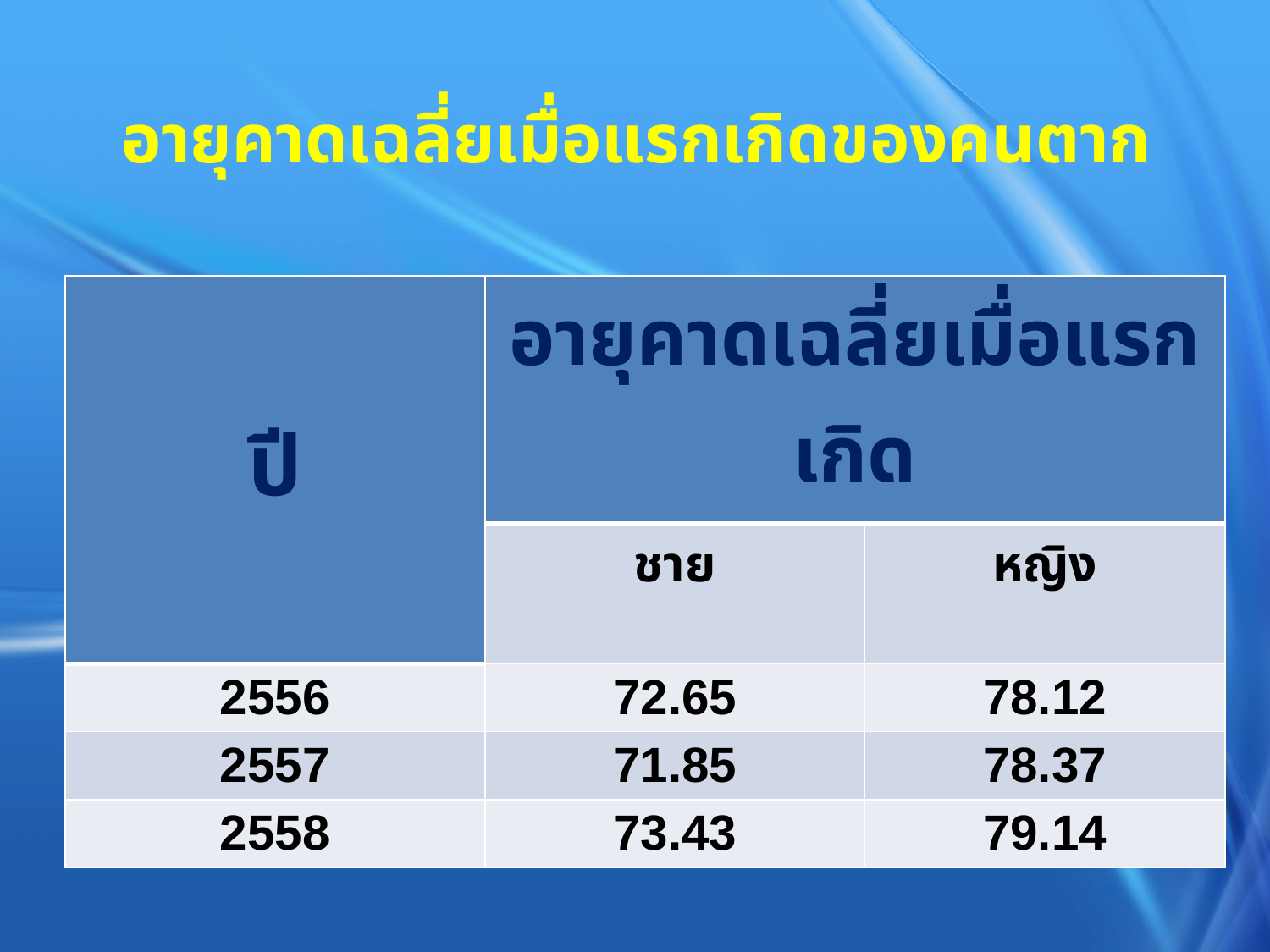

# อายุคาดเฉลี่ยเมื่อแรกเกิดของคนตาก
| ปี | อายุคาดเฉลี่ยเมื่อแรกเกิด |  |
| --- | --- | --- |
|  | ชาย | หญิง |
| 2556 | 72.65 | 78.12 |
| 2557 | 71.85 | 78.37 |
| 2558 | 73.43 | 79.14 |